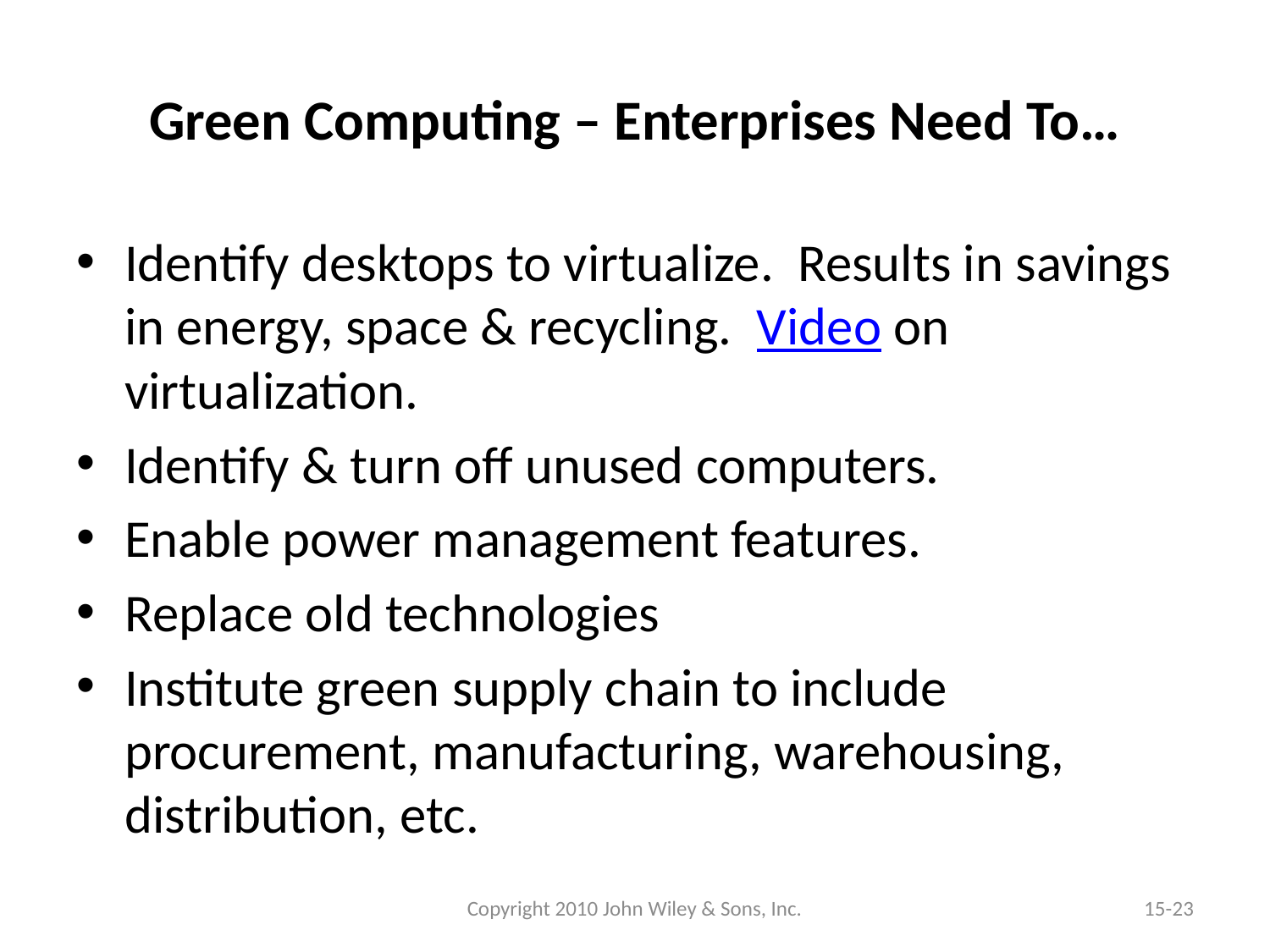

# Green Computing – Enterprises Need To…
Identify desktops to virtualize.  Results in savings in energy, space & recycling.  Video on virtualization.
Identify & turn off unused computers.
Enable power management features.
Replace old technologies
Institute green supply chain to include procurement, manufacturing, warehousing, distribution, etc.
Copyright 2010 John Wiley & Sons, Inc.
15-23